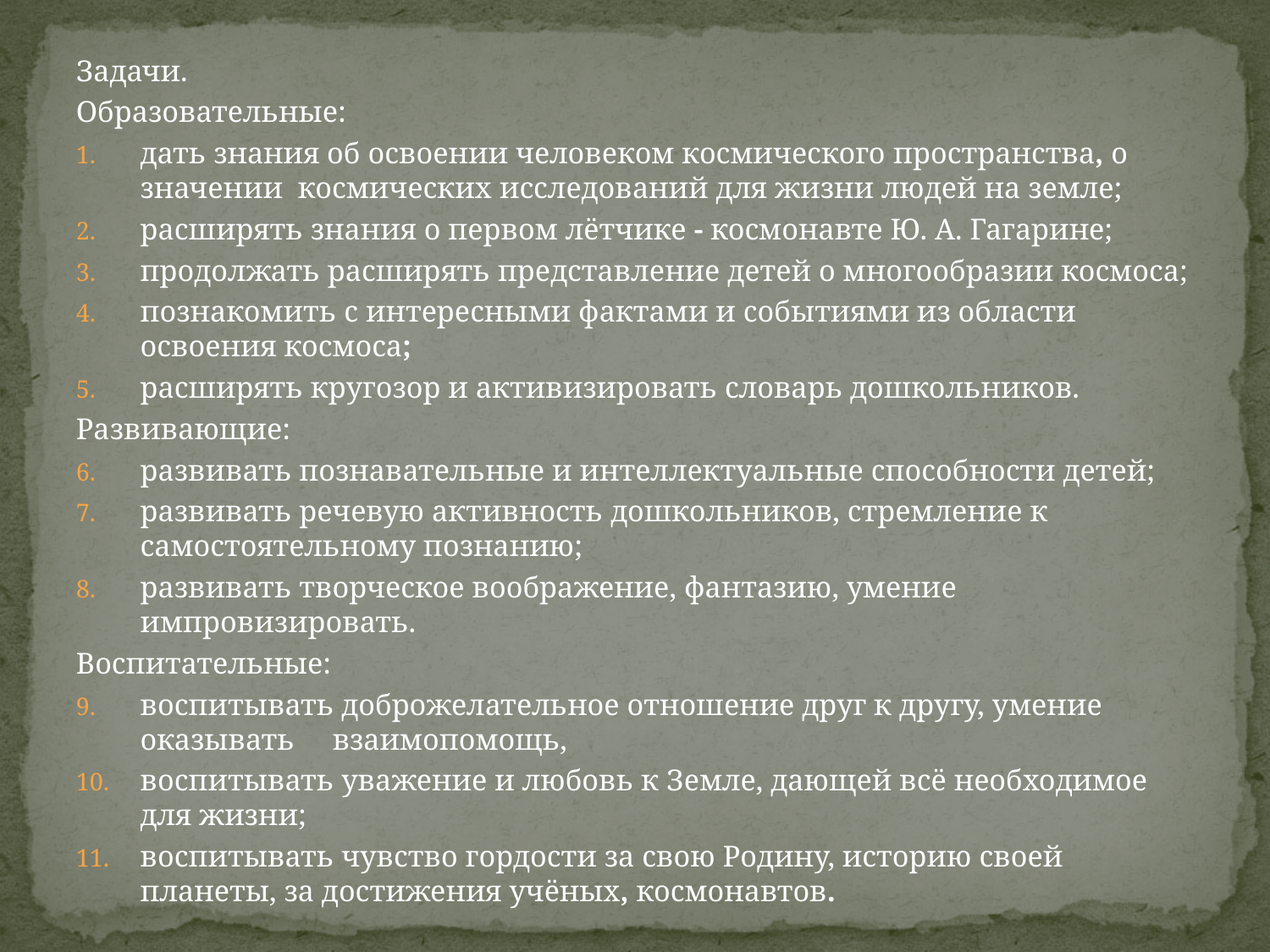

#
Задачи.
Образовательные:
дать знания об освоении человеком космического пространства, о значении  космических исследований для жизни людей на земле;
расширять знания о первом лётчике - космонавте Ю. А. Гагарине;
продолжать расширять представление детей о многообразии космоса;
познакомить с интересными фактами и событиями из области освоения космоса;
расширять кругозор и активизировать словарь дошкольников.
Развивающие:
развивать познавательные и интеллектуальные способности детей;
развивать речевую активность дошкольников, стремление к самостоятельному познанию;
развивать творческое воображение, фантазию, умение  импровизировать.
Воспитательные:
воспитывать доброжелательное отношение друг к другу, умение оказывать     взаимопомощь,
воспитывать уважение и любовь к Земле, дающей всё необходимое для жизни;
воспитывать чувство гордости за свою Родину, историю своей планеты, за достижения учёных, космонавтов.